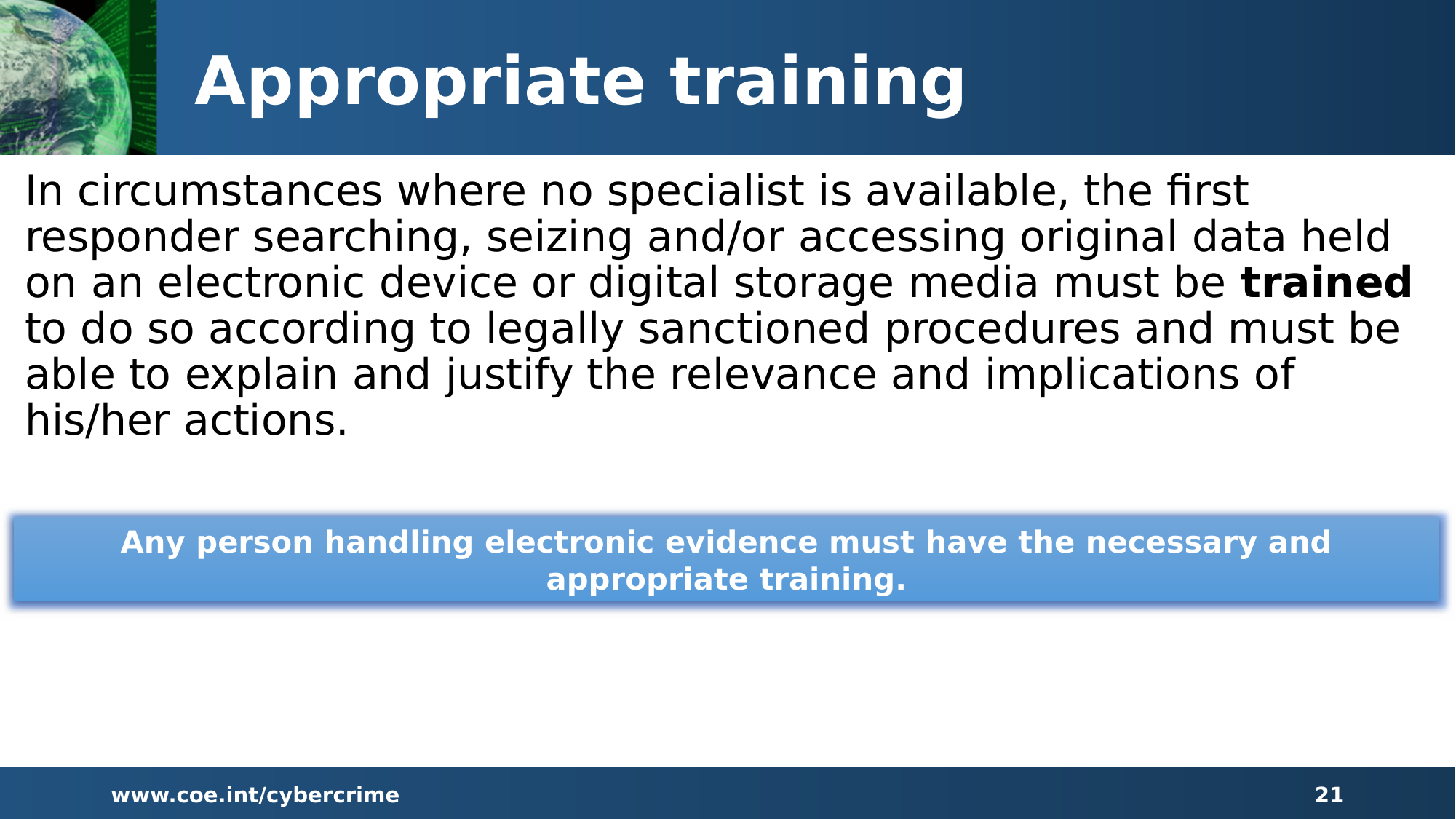

# Appropriate training
In circumstances where no specialist is available, the first responder searching, seizing and/or accessing original data held on an electronic device or digital storage media must be trained to do so according to legally sanctioned procedures and must be able to explain and justify the relevance and implications of his/her actions.

Any person handling electronic evidence must have the necessary and appropriate training.
www.coe.int/cybercrime
21